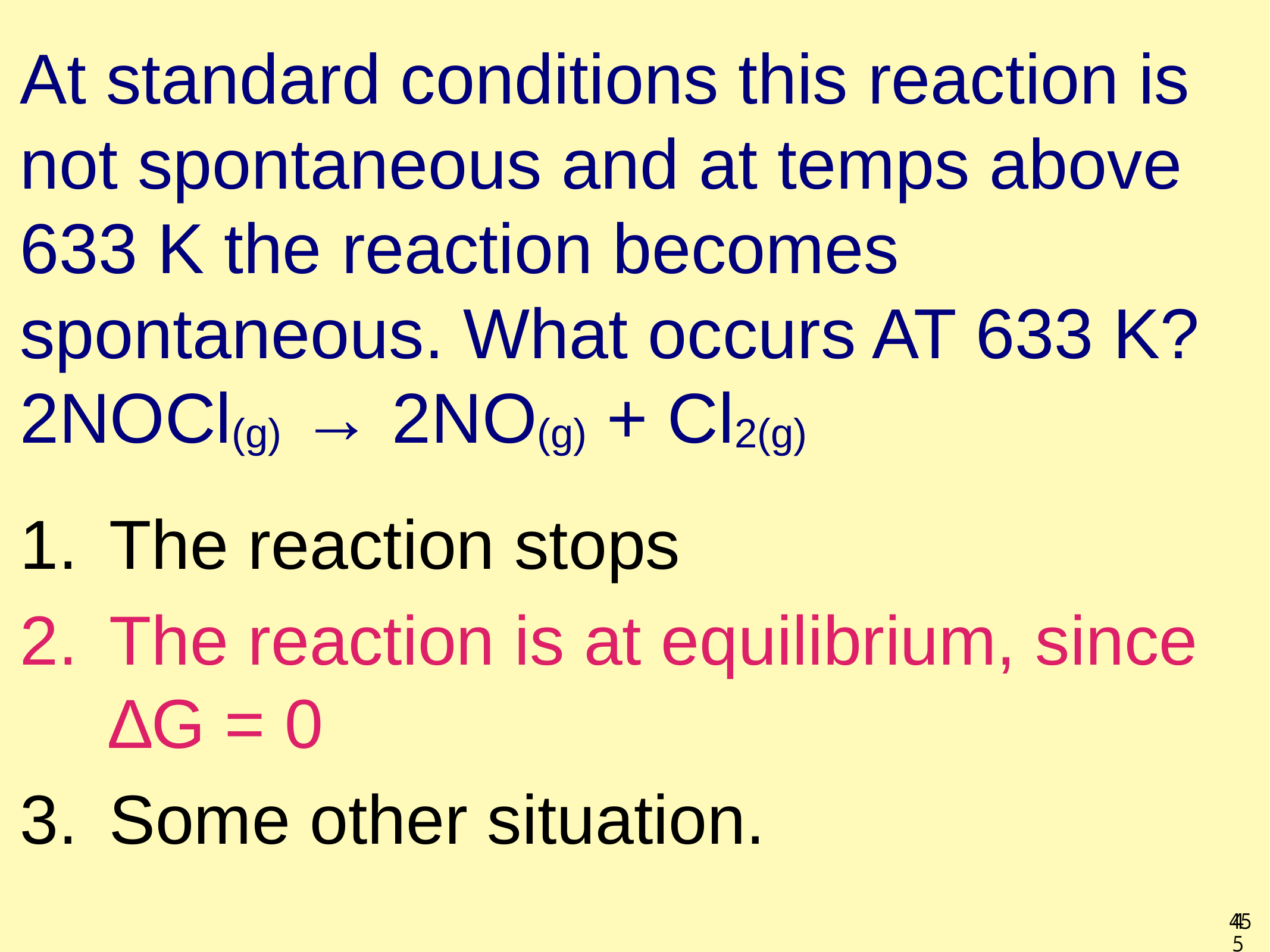

# At standard conditions this reaction is not spontaneous and at temps above 633 K the reaction becomes spontaneous. What occurs AT 633 K? 2NOCl(g) → 2NO(g) + Cl2(g)
The reaction stops
The reaction is at equilibrium, since ∆G = 0
Some other situation.
45
45